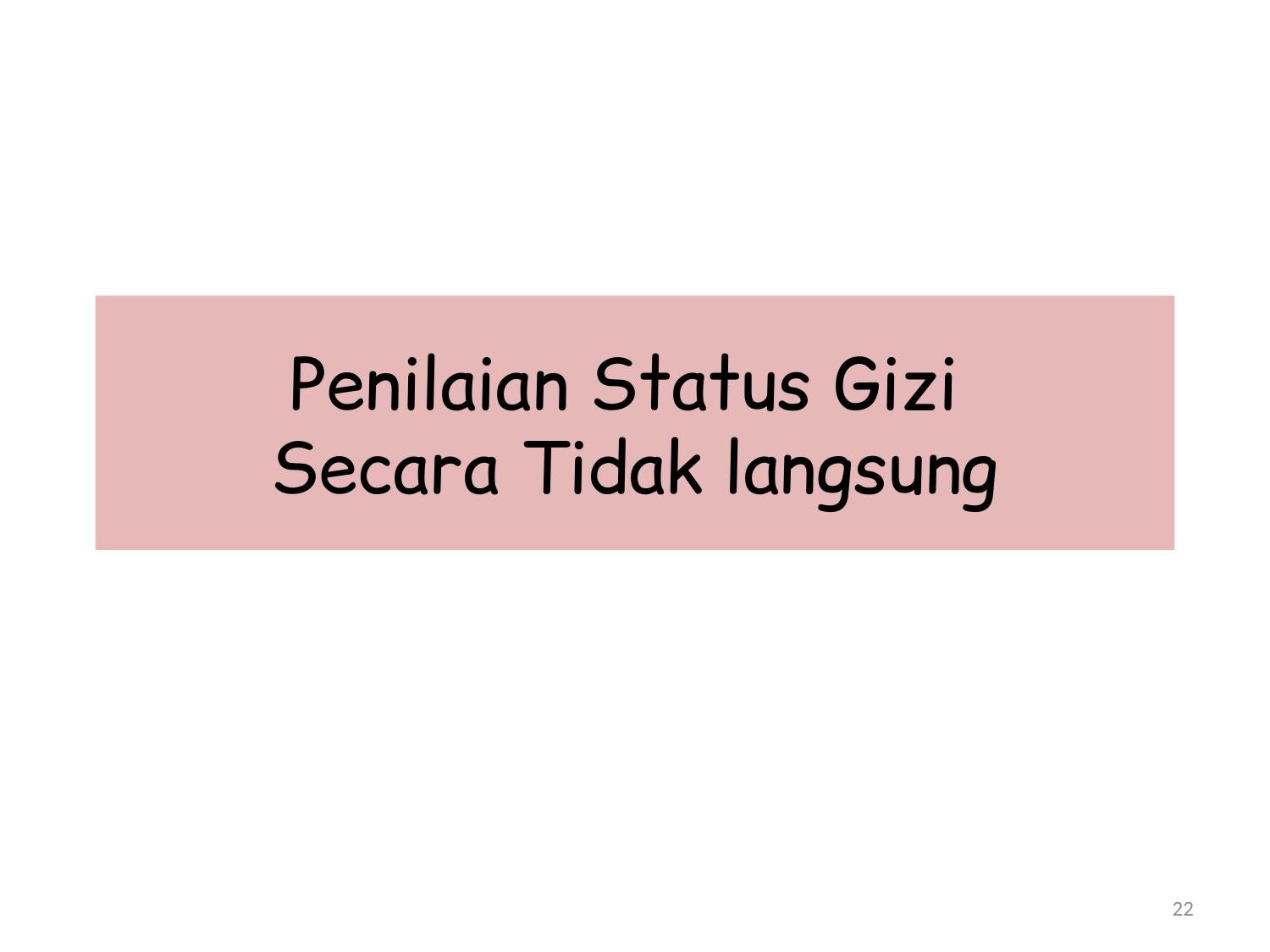

# Penilaian Status Gizi Secara Tidak langsung
22